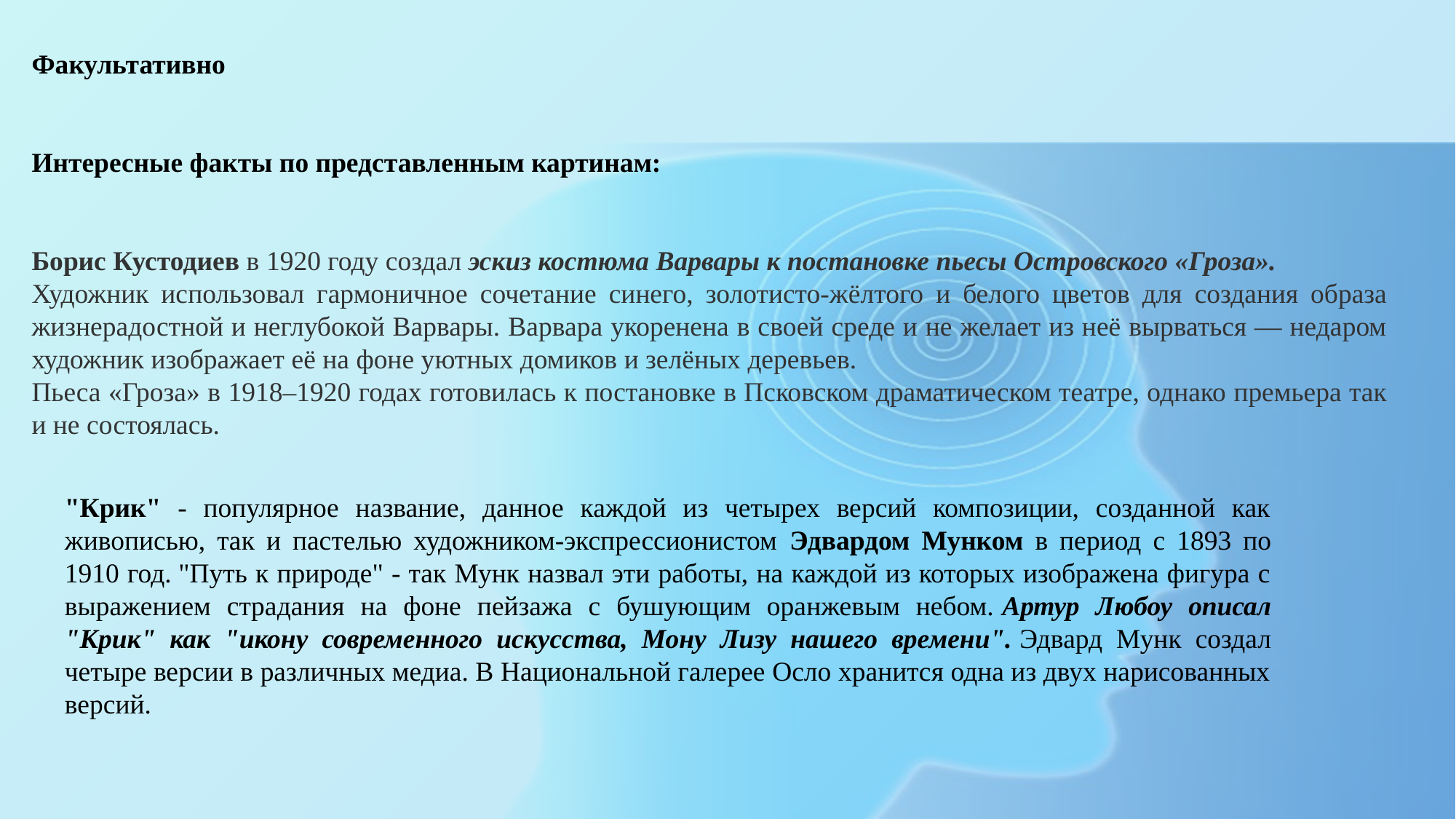

Факультативно

Интересные факты по представленным картинам:

Борис Кустодиев в 1920 году создал эскиз костюма Варвары к постановке пьесы Островского «Гроза».
Художник использовал гармоничное сочетание синего, золотисто-жёлтого и белого цветов для создания образа жизнерадостной и неглубокой Варвары. Варвара укоренена в своей среде и не желает из неё вырваться — недаром художник изображает её на фоне уютных домиков и зелёных деревьев.
Пьеса «Гроза» в 1918–1920 годах готовилась к постановке в Псковском драматическом театре, однако премьера так и не состоялась.
"Крик" - популярное название, данное каждой из четырех версий композиции, созданной как живописью, так и пастелью художником-экспрессионистом Эдвардом Мунком в период с 1893 по 1910 год. "Путь к природе" - так Мунк назвал эти работы, на каждой из которых изображена фигура с выражением страдания на фоне пейзажа с бушующим оранжевым небом. Артур Любоу описал "Крик" как "икону современного искусства, Мону Лизу нашего времени". Эдвард Мунк создал четыре версии в различных медиа. В Национальной галерее Осло хранится одна из двух нарисованных версий.